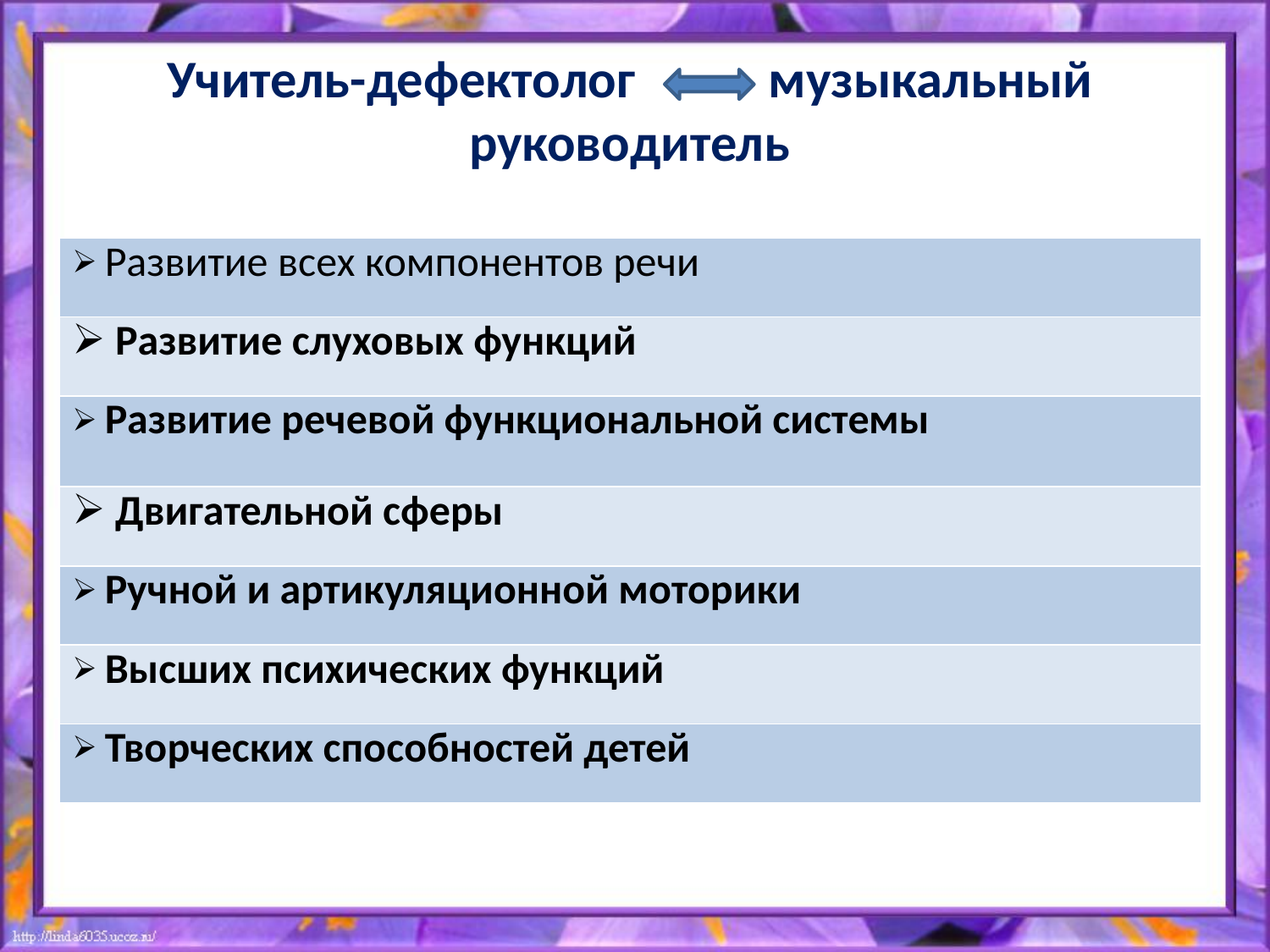

# Учитель-дефектолог           музыкальный руководитель

| Развитие всех компонентов речи |
| --- |
| Развитие слуховых функций |
| Развитие речевой функциональной системы |
| Двигательной сферы |
| Ручной и артикуляционной моторики |
| Высших психических функций |
| Творческих способностей детей |